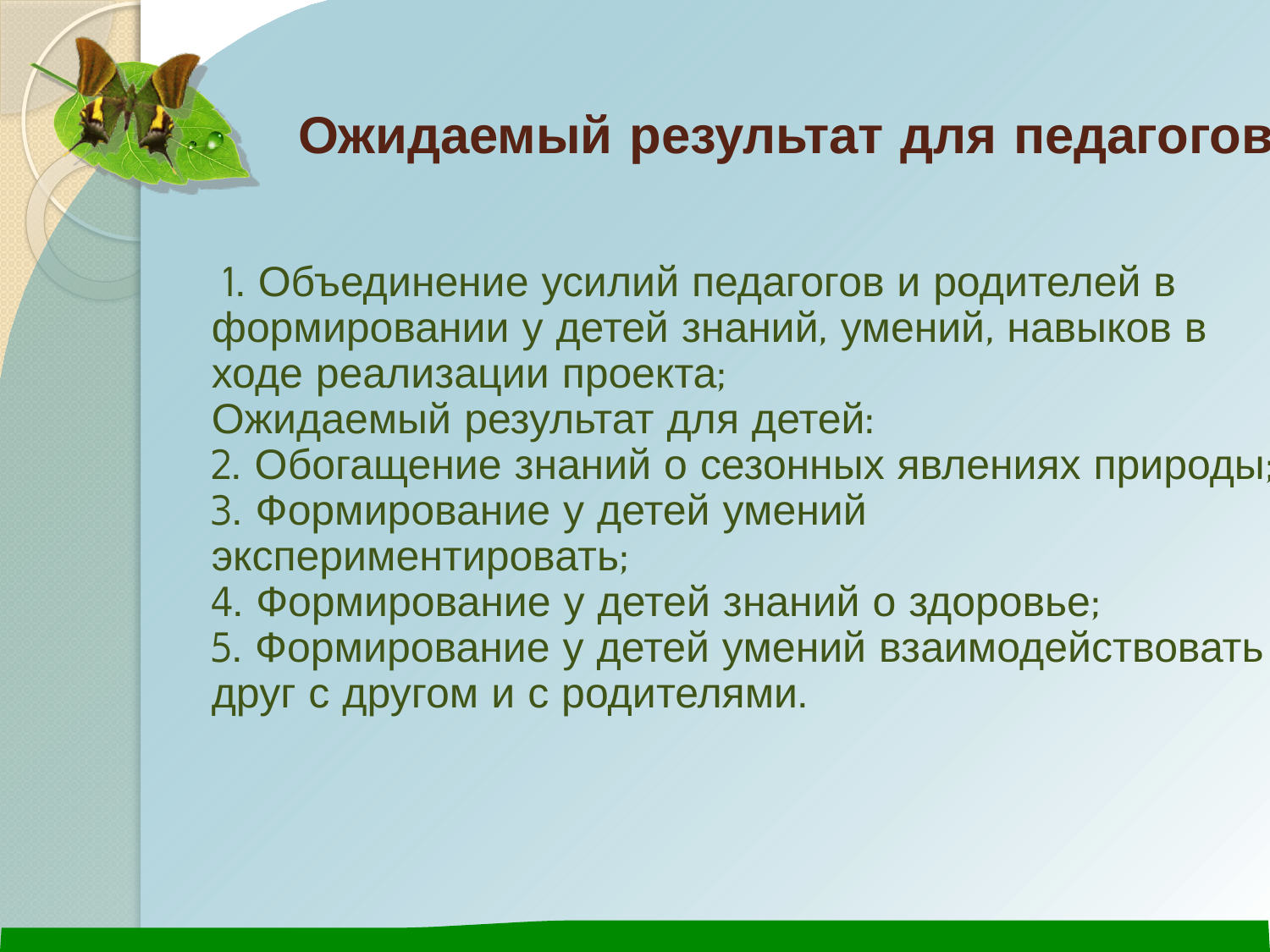

# Ожидаемый результат для педагогов:
    1. Объединение усилий педагогов и родителей в формировании у детей знаний, умений, навыков в ходе реализации проекта;
Ожидаемый результат для детей:
2. Обогащение знаний о сезонных явлениях природы;
3. Формирование у детей умений экспериментировать;
4. Формирование у детей знаний о здоровье;
5. Формирование у детей умений взаимодействовать друг с другом и с родителями.